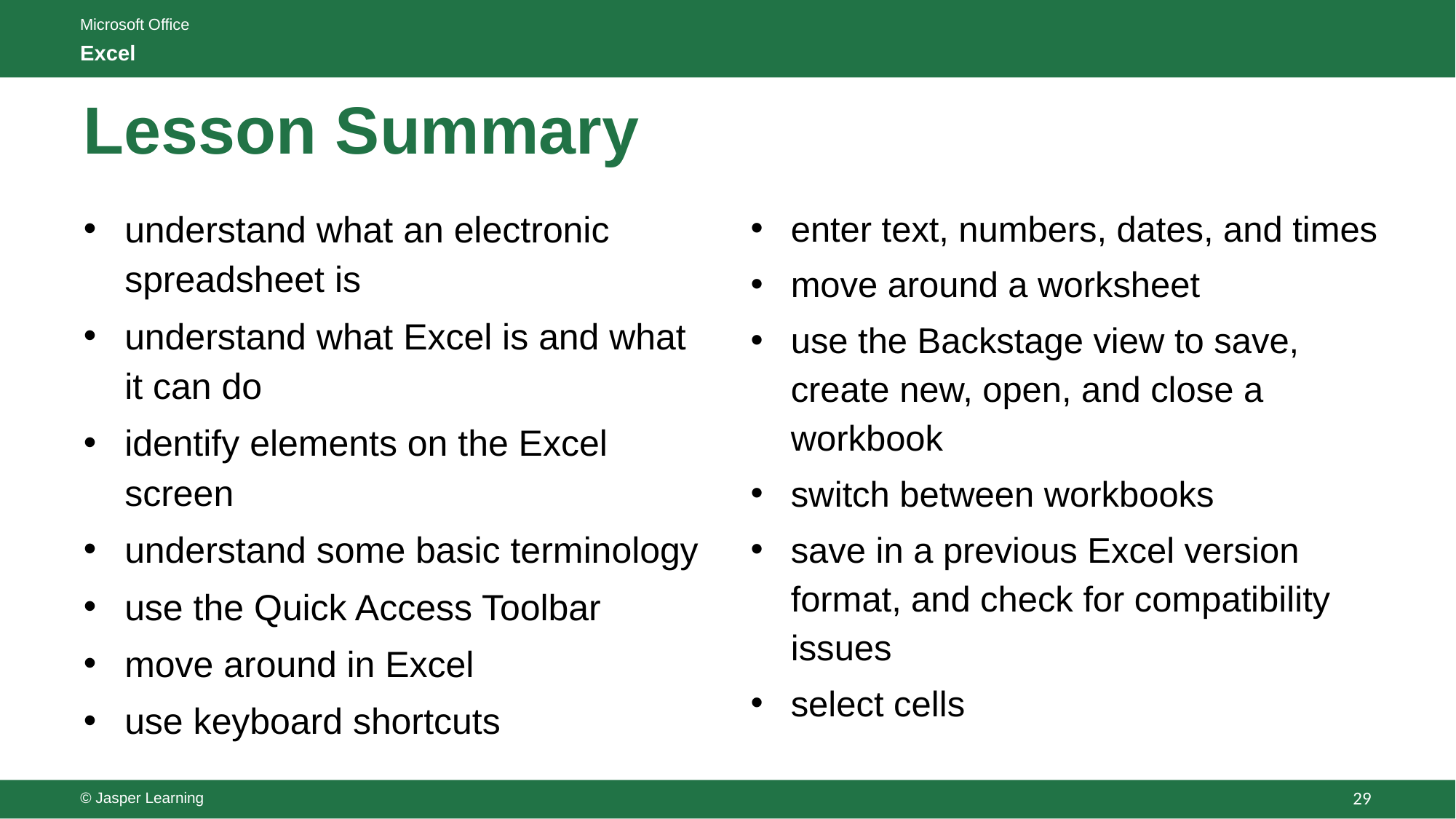

# Lesson Summary
understand what an electronic spreadsheet is
understand what Excel is and what it can do
identify elements on the Excel screen
understand some basic terminology
use the Quick Access Toolbar
move around in Excel
use keyboard shortcuts

enter text, numbers, dates, and times
move around a worksheet
use the Backstage view to save, create new, open, and close a workbook
switch between workbooks
save in a previous Excel version format, and check for compatibility issues
select cells
© Jasper Learning
29